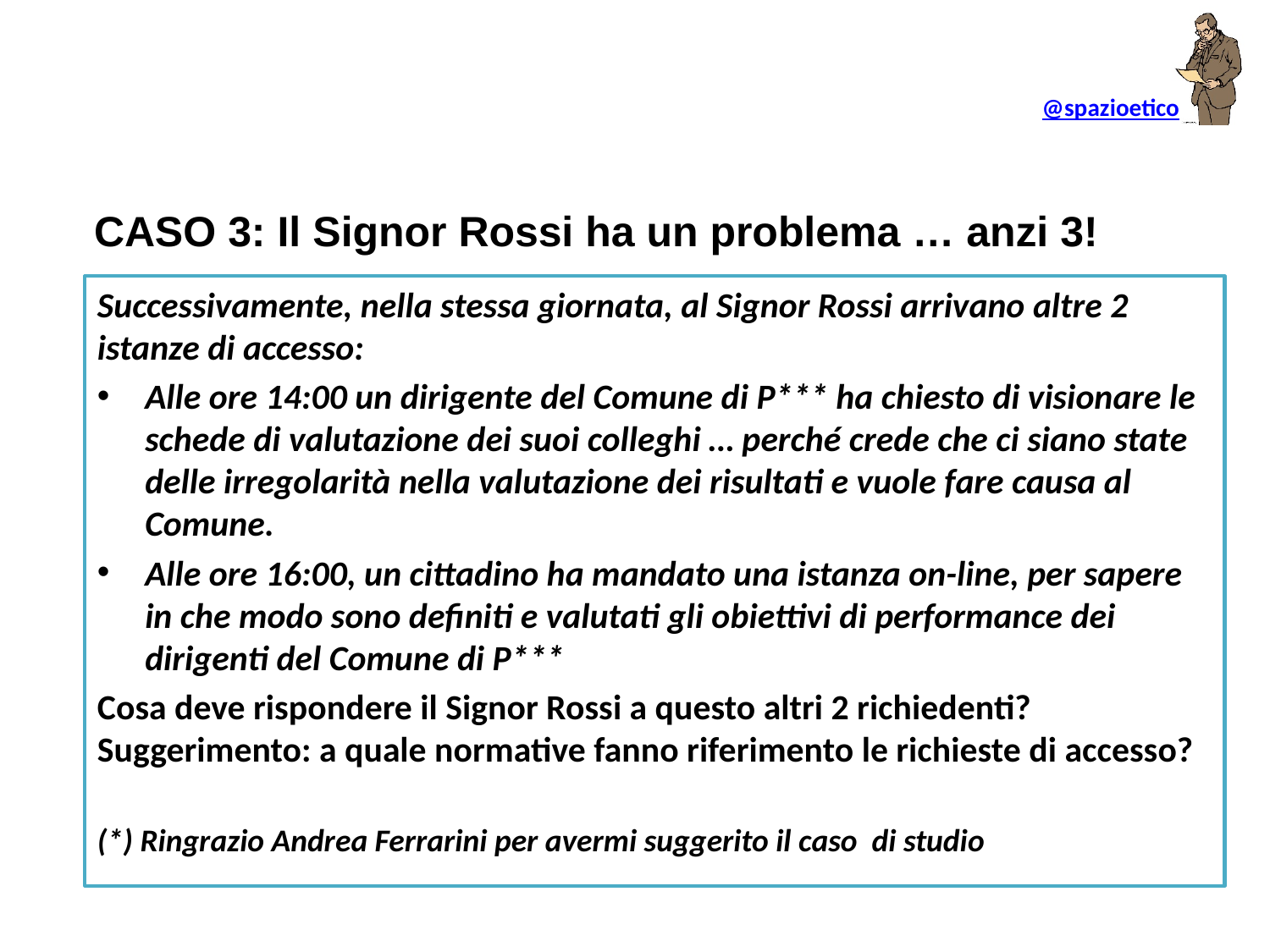

CASO 3: Il Signor Rossi ha un problema … anzi 3!
Successivamente, nella stessa giornata, al Signor Rossi arrivano altre 2 istanze di accesso:
Alle ore 14:00 un dirigente del Comune di P*** ha chiesto di visionare le schede di valutazione dei suoi colleghi … perché crede che ci siano state delle irregolarità nella valutazione dei risultati e vuole fare causa al Comune.
Alle ore 16:00, un cittadino ha mandato una istanza on-line, per sapere in che modo sono definiti e valutati gli obiettivi di performance dei dirigenti del Comune di P***
Cosa deve rispondere il Signor Rossi a questo altri 2 richiedenti? Suggerimento: a quale normative fanno riferimento le richieste di accesso?

(*) Ringrazio Andrea Ferrarini per avermi suggerito il caso  di studio